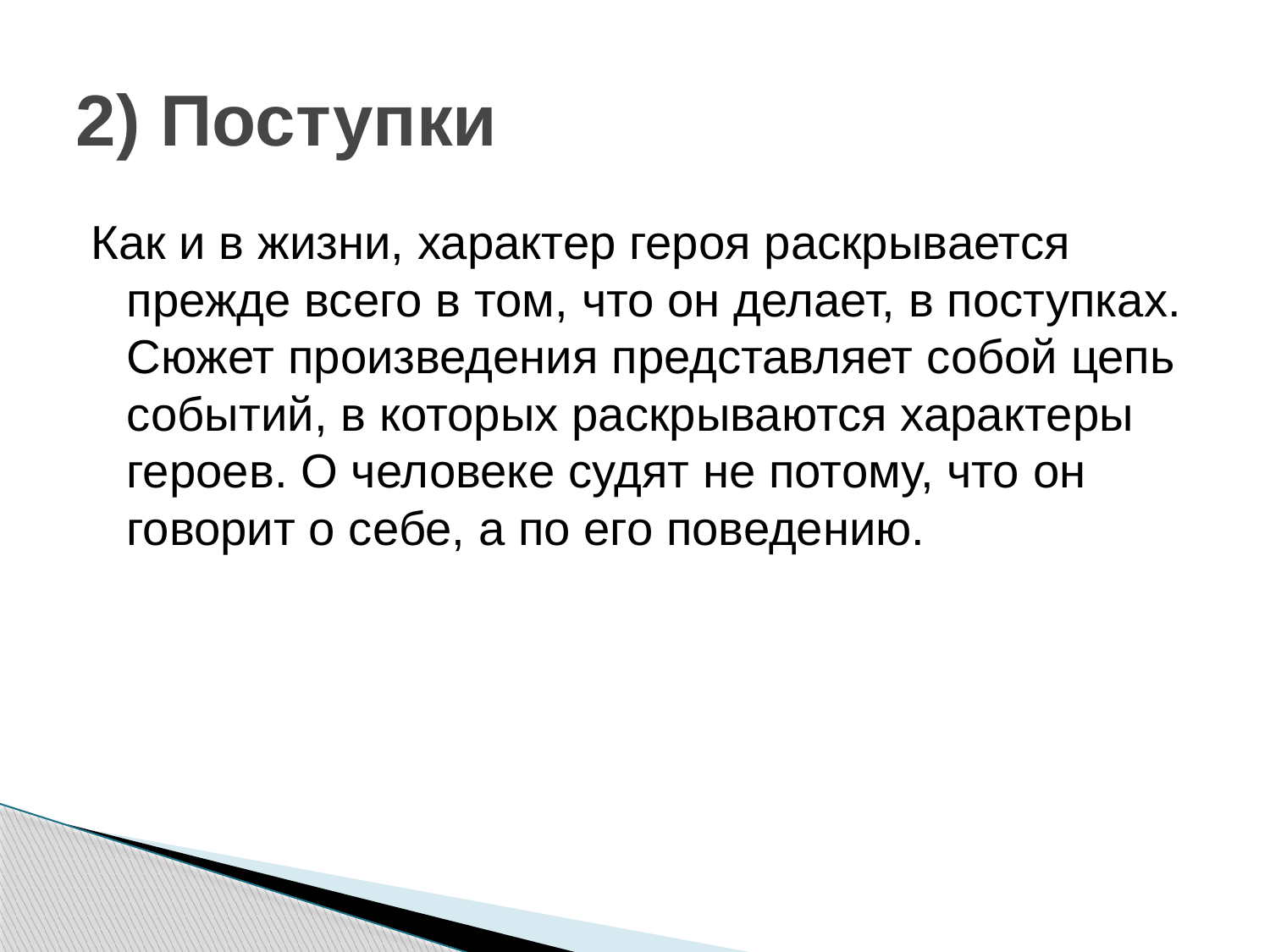

# 2) Поступки
Как и в жизни, характер героя раскрывается прежде всего в том, что он делает, в поступках. Сюжет произведения представляет собой цепь событий, в которых раскрываются характеры героев. О человеке судят не потому, что он говорит о себе, а по его поведению.